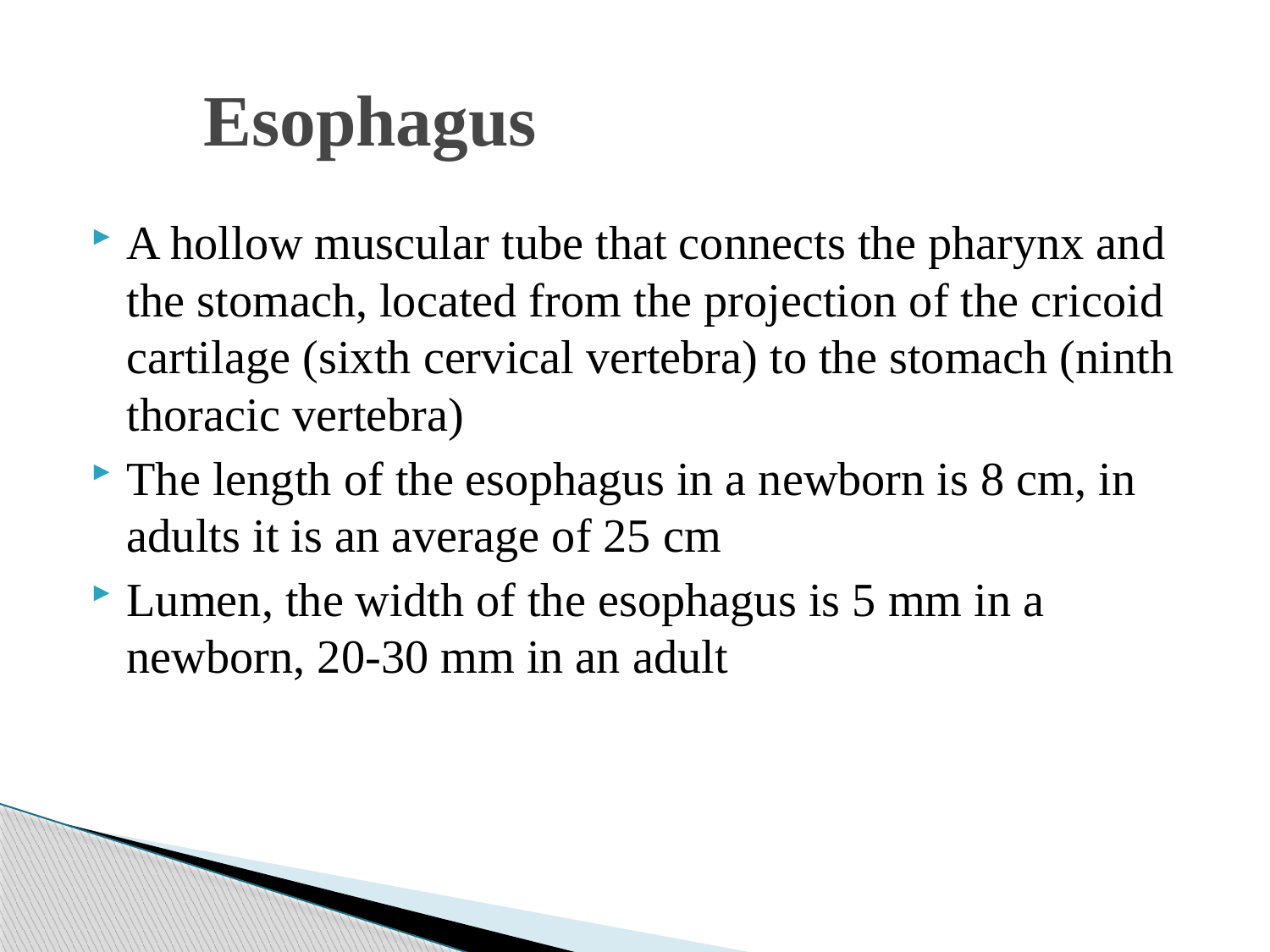

# Esophagus
A hollow muscular tube that connects the pharynx and the stomach, located from the projection of the cricoid cartilage (sixth cervical vertebra) to the stomach (ninth thoracic vertebra)
The length of the esophagus in a newborn is 8 cm, in adults it is an average of 25 cm
Lumen, the width of the esophagus is 5 mm in a newborn, 20-30 mm in an adult